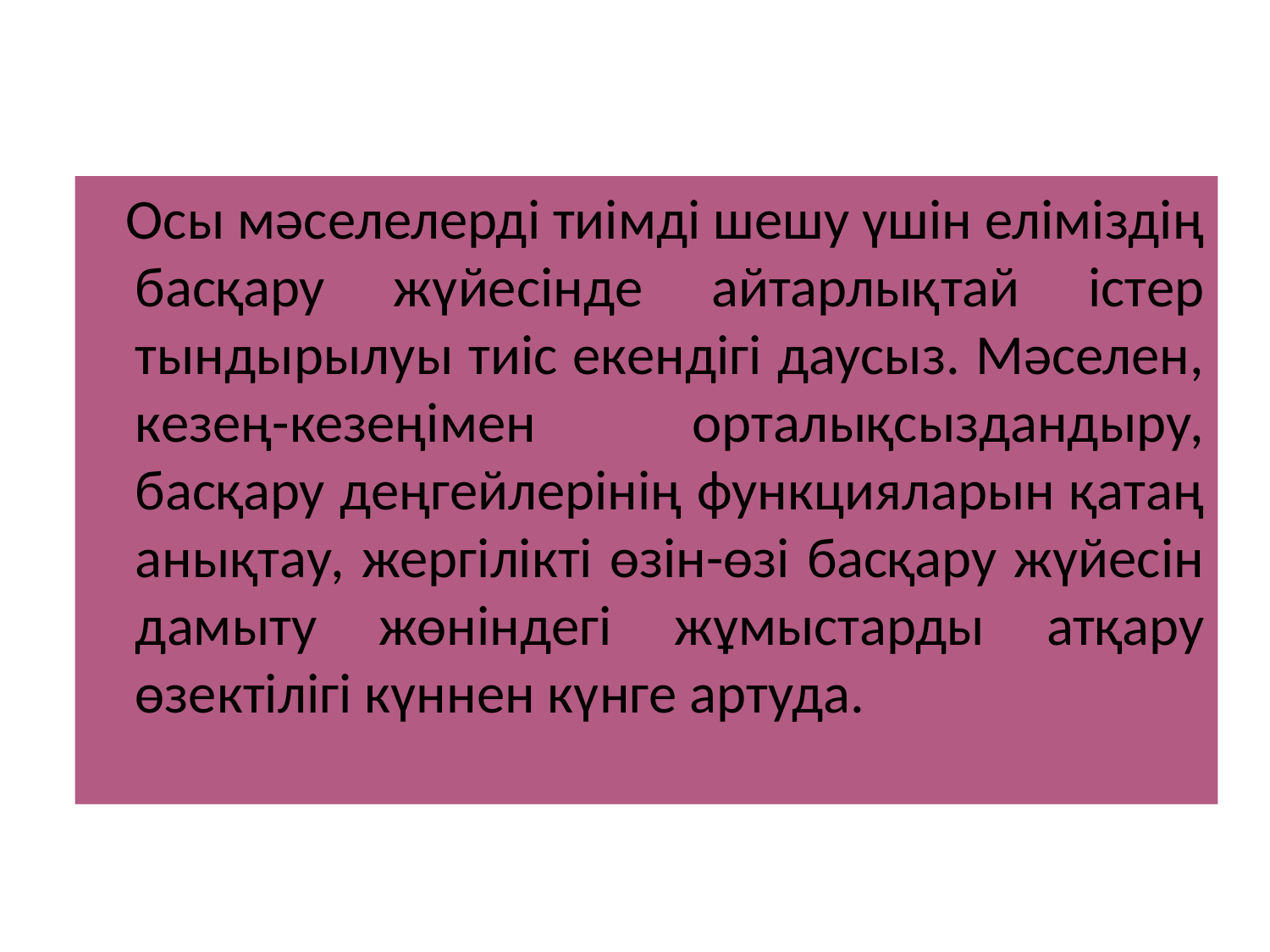

Осы мәселелерді тиімді шешу үшін еліміздің басқару жүйесінде айтарлықтай істер тындырылуы тиіс екендігі даусыз. Мәселен, кезең-кезеңімен орталықсыздандыру, басқару деңгейлерінің функцияларын қатаң анықтау, жергілікті өзін-өзі басқару жүйесін дамыту жөніндегі жұмыстарды атқару өзектілігі күннен күнге артуда.